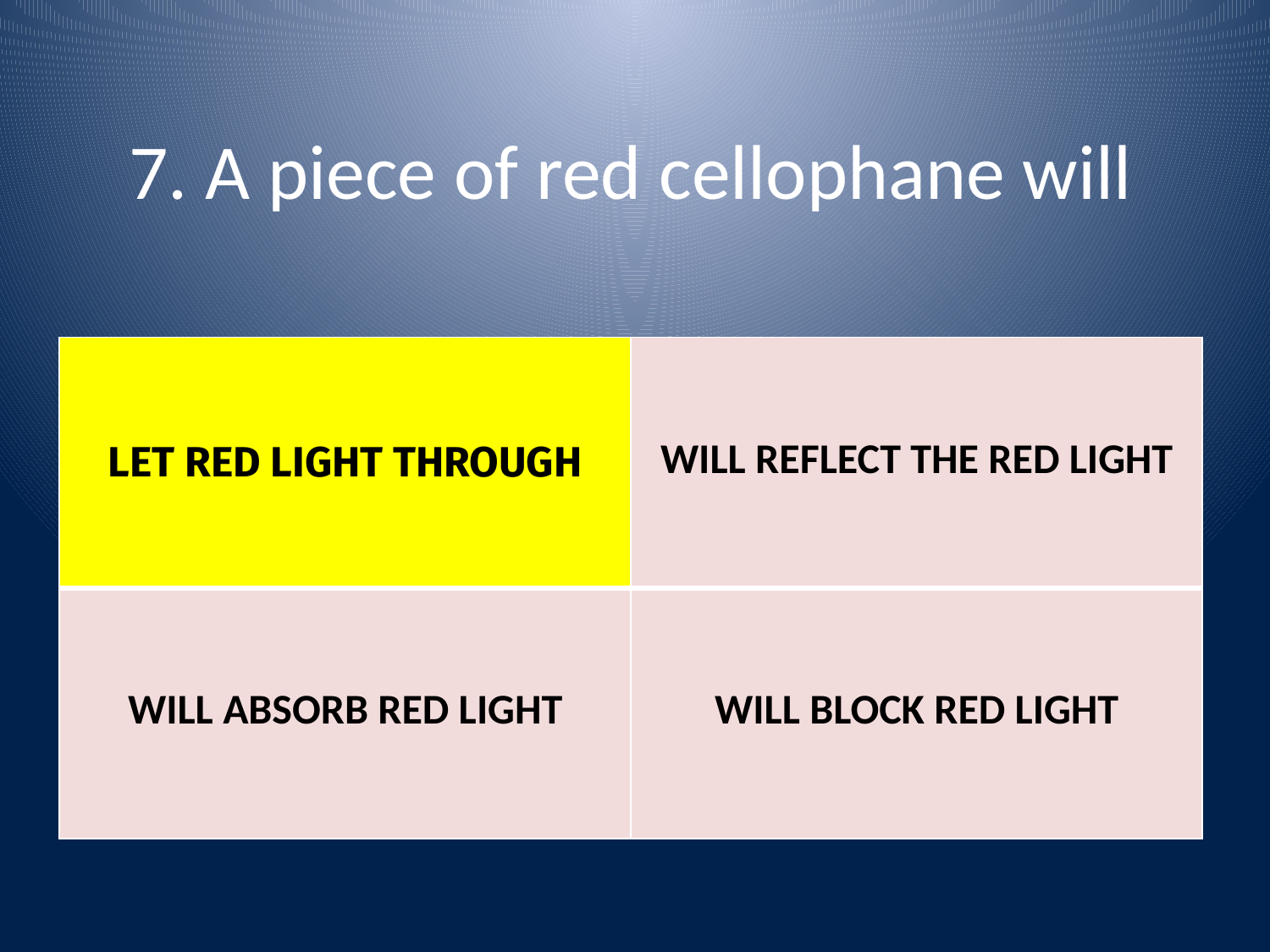

# 7. A piece of red cellophane will
| LET RED LIGHT THROUGH | WILL REFLECT THE RED LIGHT |
| --- | --- |
| WILL ABSORB RED LIGHT | WILL BLOCK RED LIGHT |